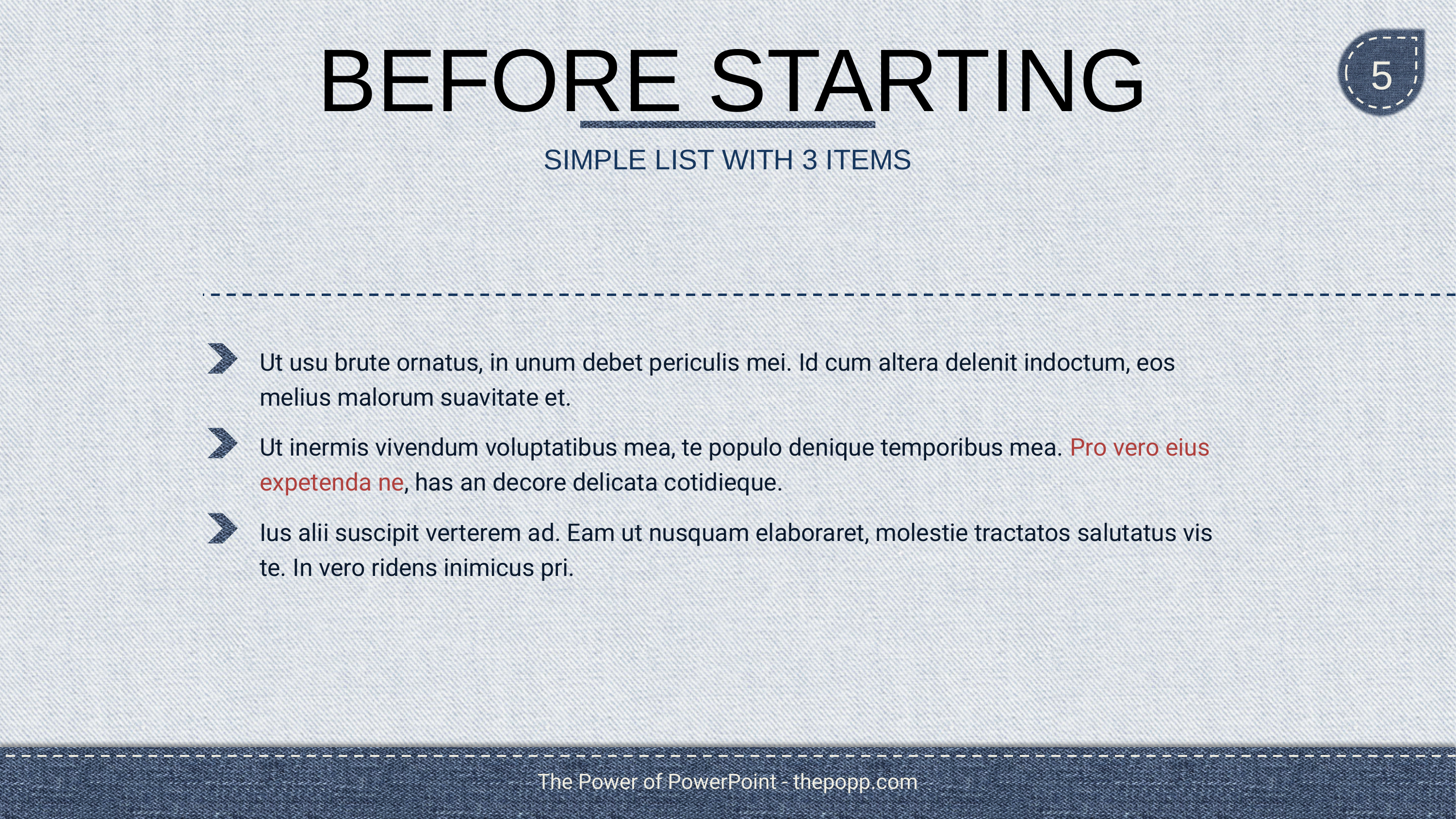

# BEFORE STARTING
5
SIMPLE LIST WITH 3 ITEMS
Ut usu brute ornatus, in unum debet periculis mei. Id cum altera delenit indoctum, eos melius malorum suavitate et.
Ut inermis vivendum voluptatibus mea, te populo denique temporibus mea. Pro vero eius expetenda ne, has an decore delicata cotidieque.
Ius alii suscipit verterem ad. Eam ut nusquam elaboraret, molestie tractatos salutatus vis te. In vero ridens inimicus pri.
The Power of PowerPoint - thepopp.com